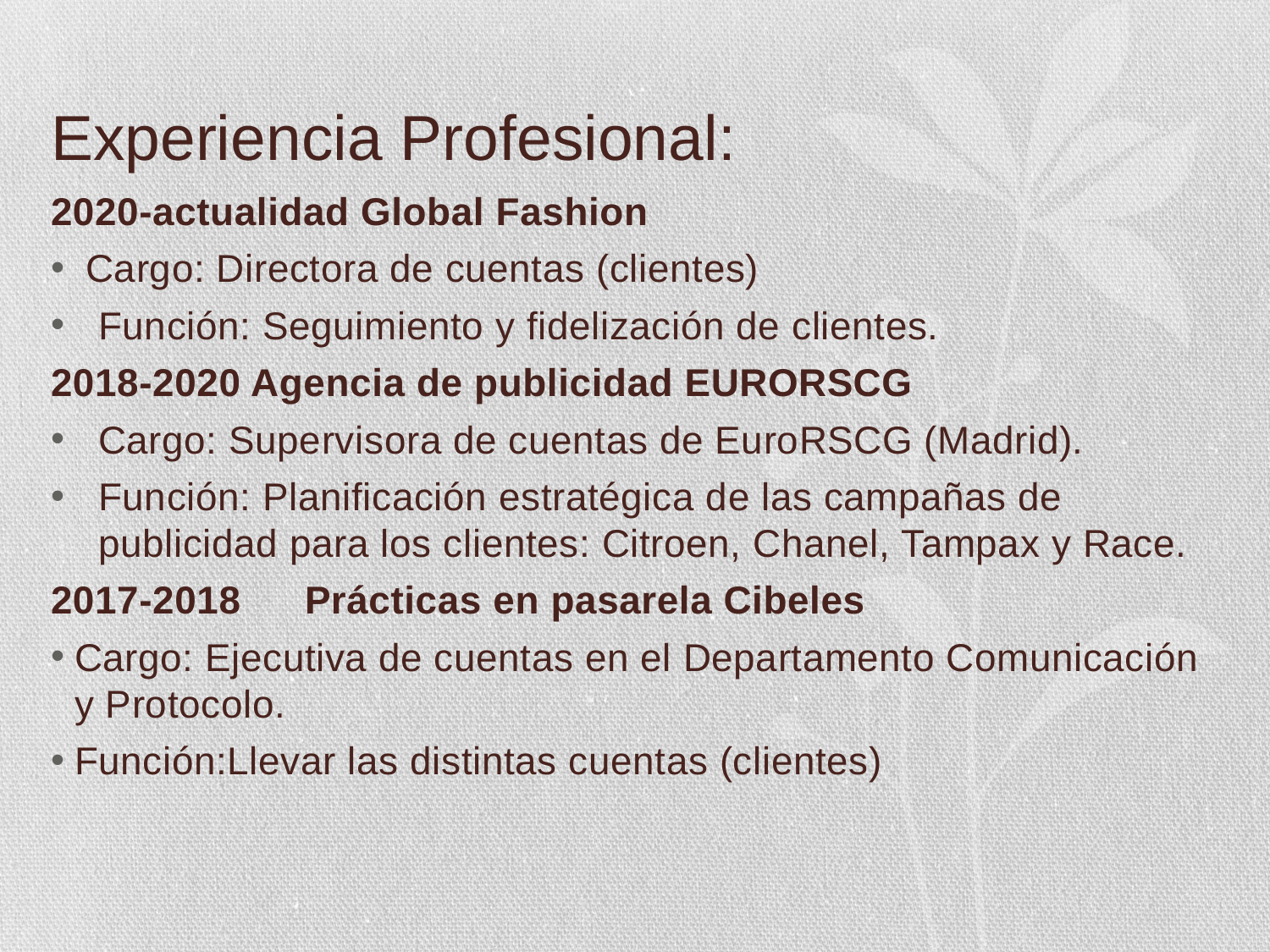

# Experiencia Profesional:
2020-actualidad Global Fashion
 Cargo: Directora de cuentas (clientes)
Función: Seguimiento y fidelización de clientes.
2018-2020 Agencia de publicidad EURORSCG
Cargo: Supervisora de cuentas de EuroRSCG (Madrid).
Función: Planificación estratégica de las campañas de publicidad para los clientes: Citroen, Chanel, Tampax y Race.
2017-2018	Prácticas en pasarela Cibeles
Cargo: Ejecutiva de cuentas en el Departamento Comunicación y Protocolo.
Función:Llevar las distintas cuentas (clientes)